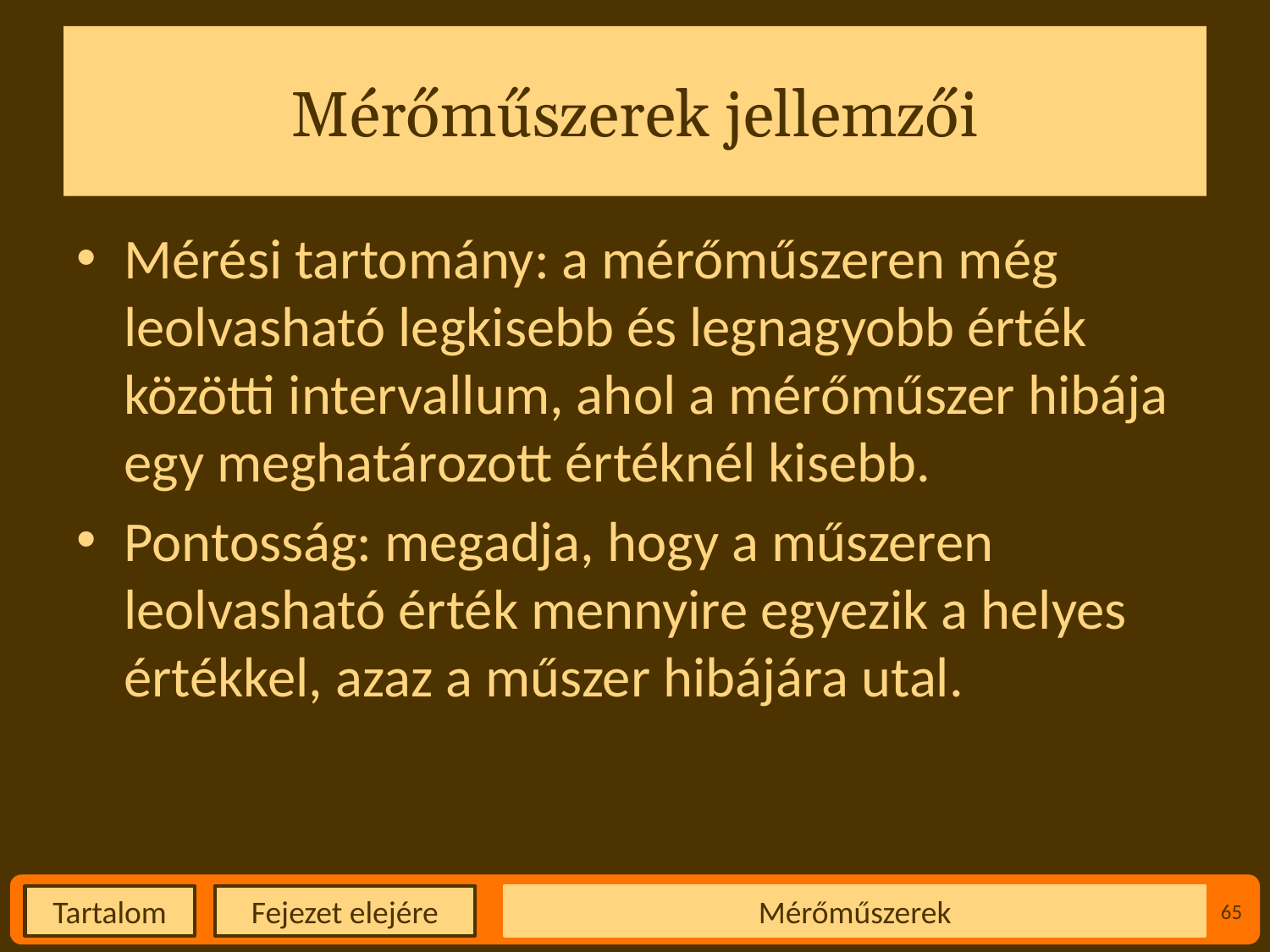

# Mérőműszerek jellemzői
Mérési tartomány: a mérőműszeren még leolvasható legkisebb és legnagyobb érték közötti intervallum, ahol a mérőműszer hibája egy meghatározott értéknél kisebb.
Pontosság: megadja, hogy a műszeren leolvasható érték mennyire egyezik a helyes értékkel, azaz a műszer hibájára utal.
Mérőműszerek
65
Fejezet elejére